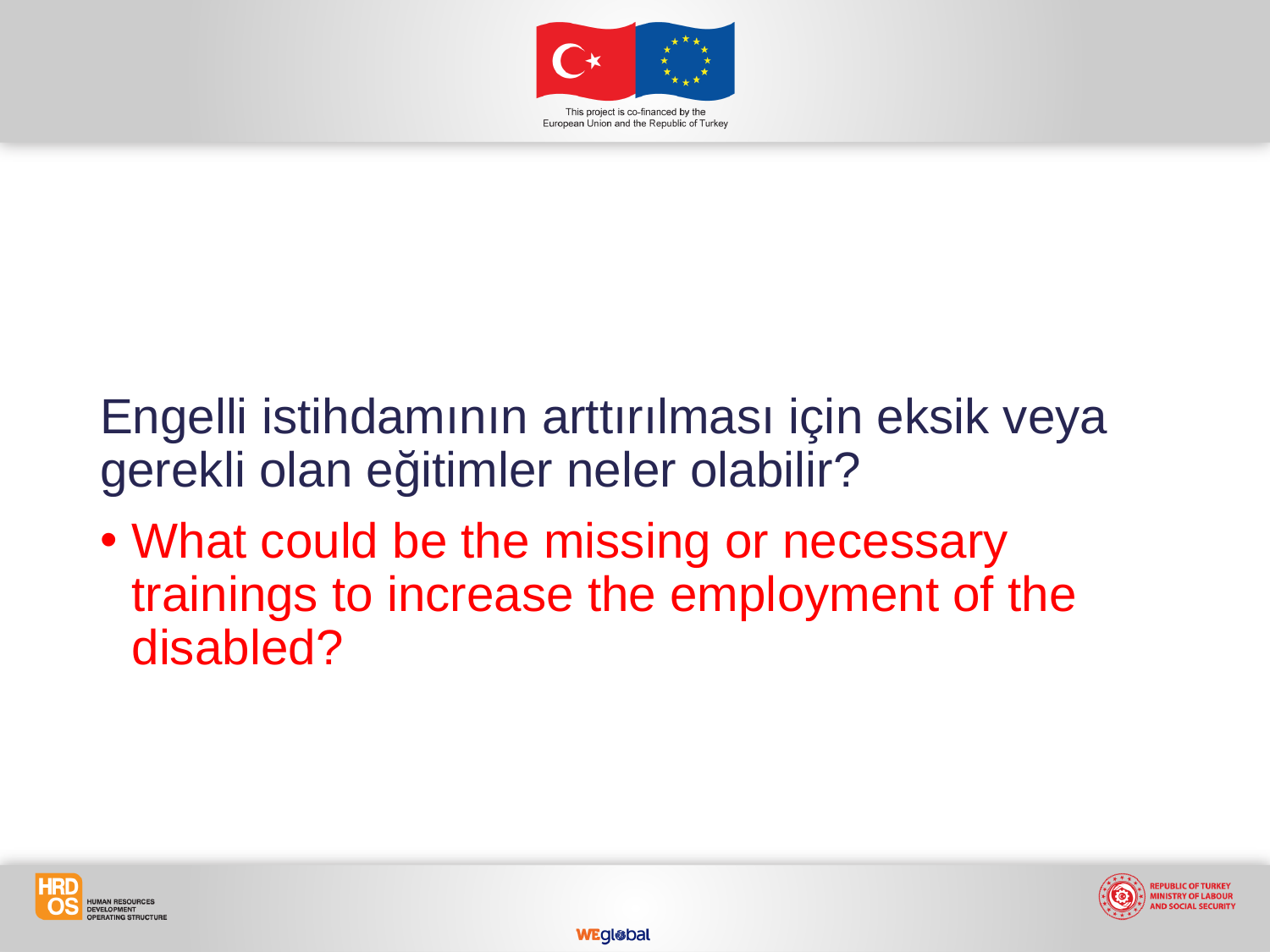

Engelli istihdamının arttırılması için eksik veya gerekli olan eğitimler neler olabilir?
What could be the missing or necessary trainings to increase the employment of the disabled?